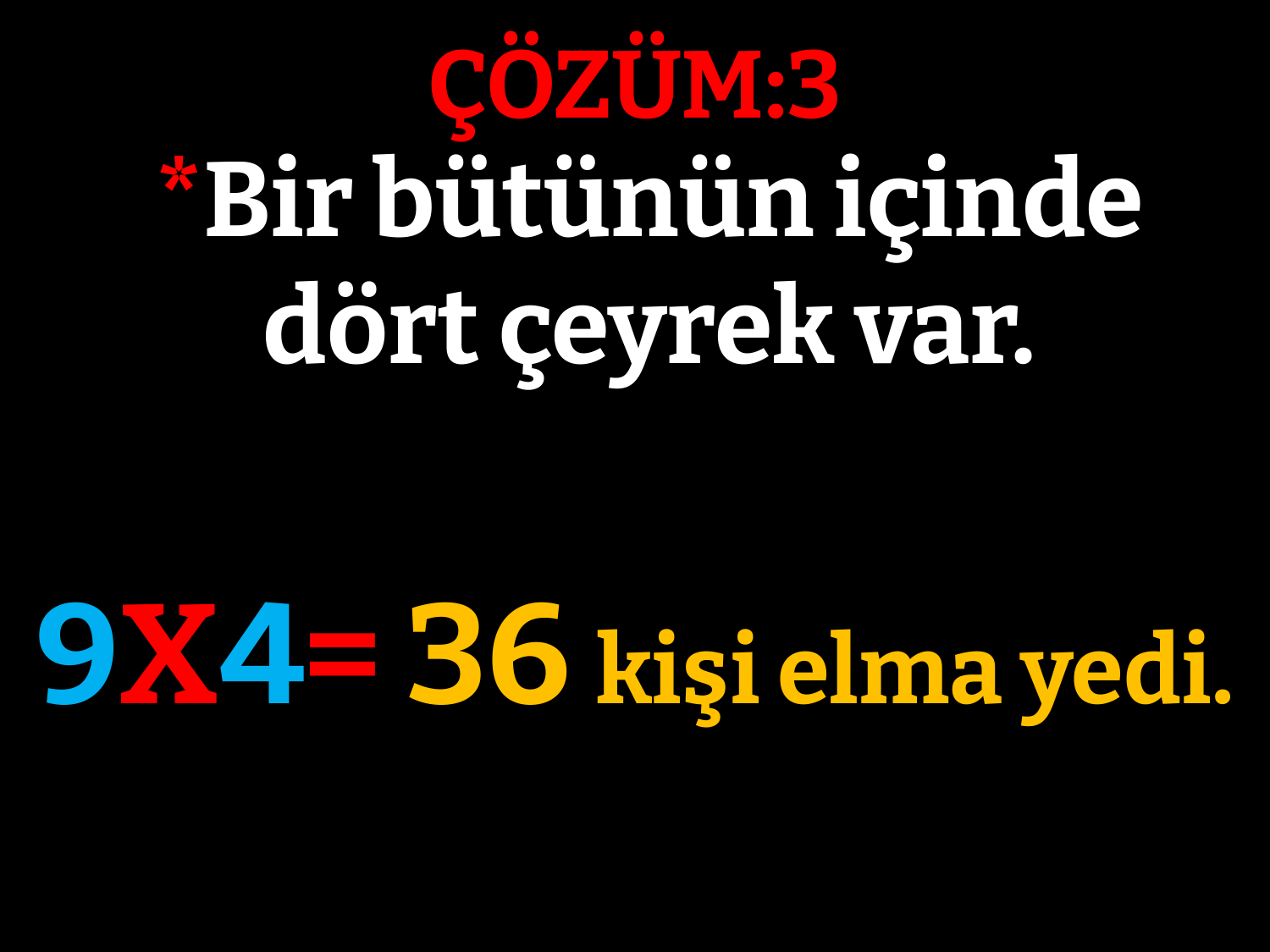

ÇÖZÜM:3
*Bir bütünün içinde dört çeyrek var.
9X4= 36 kişi elma yedi.